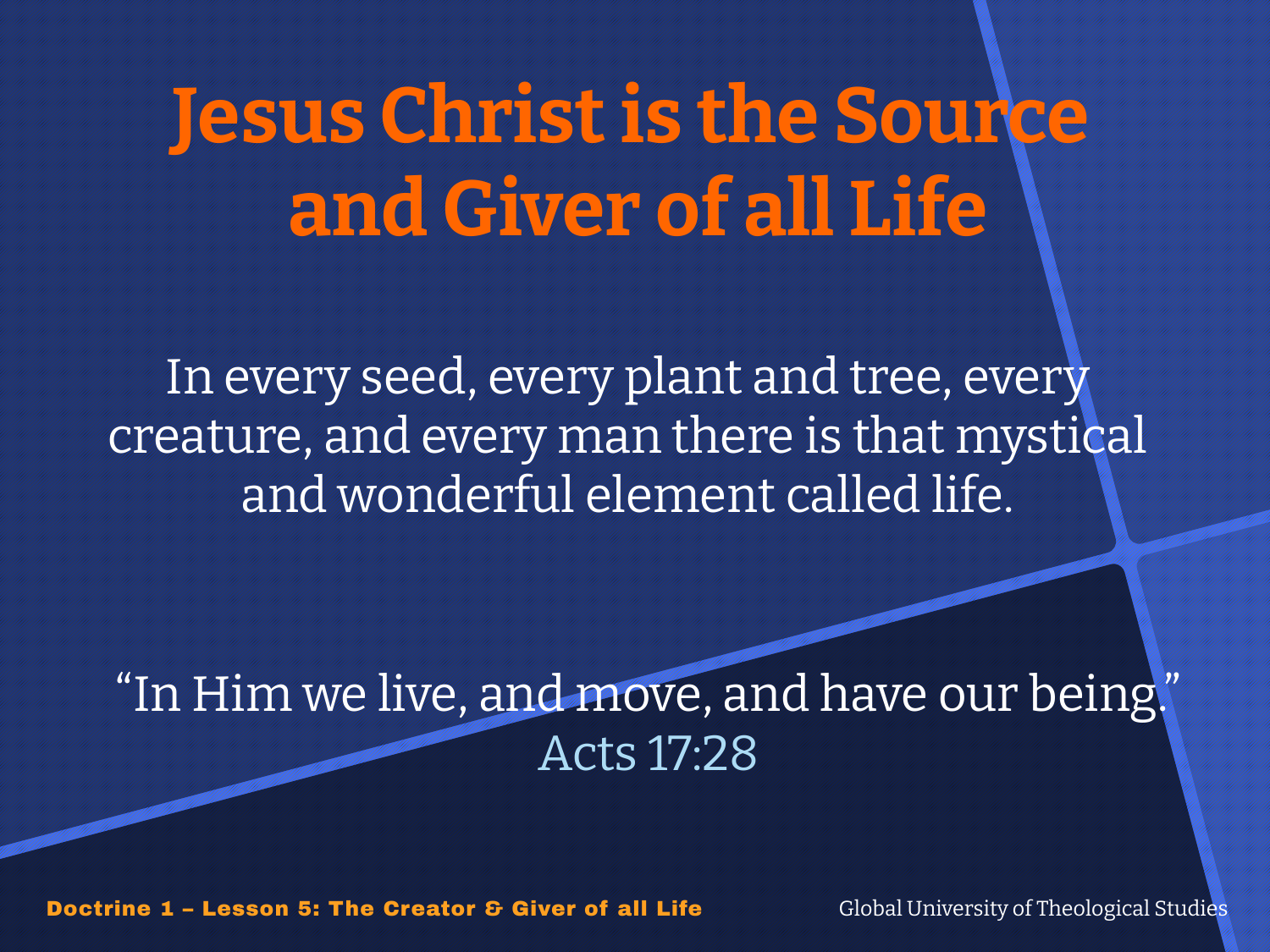

Jesus Christ is the Source
and Giver of all Life
In every seed, every plant and tree, every creature, and every man there is that mystical and wonderful element called life.
“In Him we live, and move, and have our being.”
Acts 17:28
Doctrine 1 – Lesson 5: The Creator & Giver of all Life                 Global University of Theological Studies